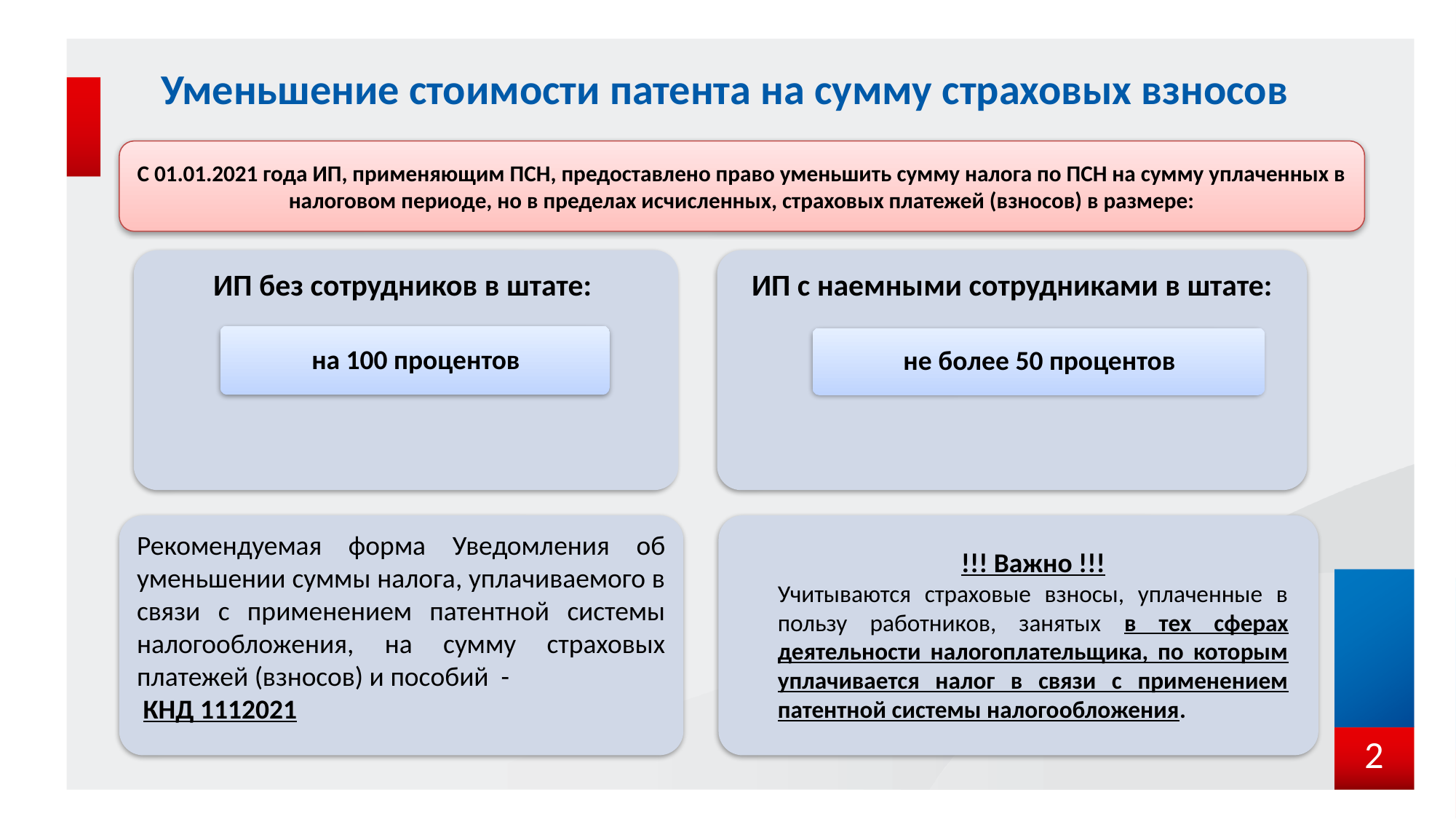

Уменьшение стоимости патента на сумму страховых взносов
С 01.01.2021 года ИП, применяющим ПСН, предоставлено право уменьшить сумму налога по ПСН на сумму уплаченных в налоговом периоде, но в пределах исчисленных, страховых платежей (взносов) в размере:
ИП без сотрудников в штате:
на 100 процентов
ИП с наемными сотрудниками в штате:
не более 50 процентов
Рекомендуемая форма Уведомления об уменьшении суммы налога, уплачиваемого в связи с применением патентной системы налогообложения, на сумму страховых платежей (взносов) и пособий  -                           КНД 1112021

!!! Важно !!!
Учитываются страховые взносы, уплаченные в пользу работников, занятых в тех сферах деятельности налогоплательщика, по которым уплачивается налог в связи с применением патентной системы налогообложения.
2